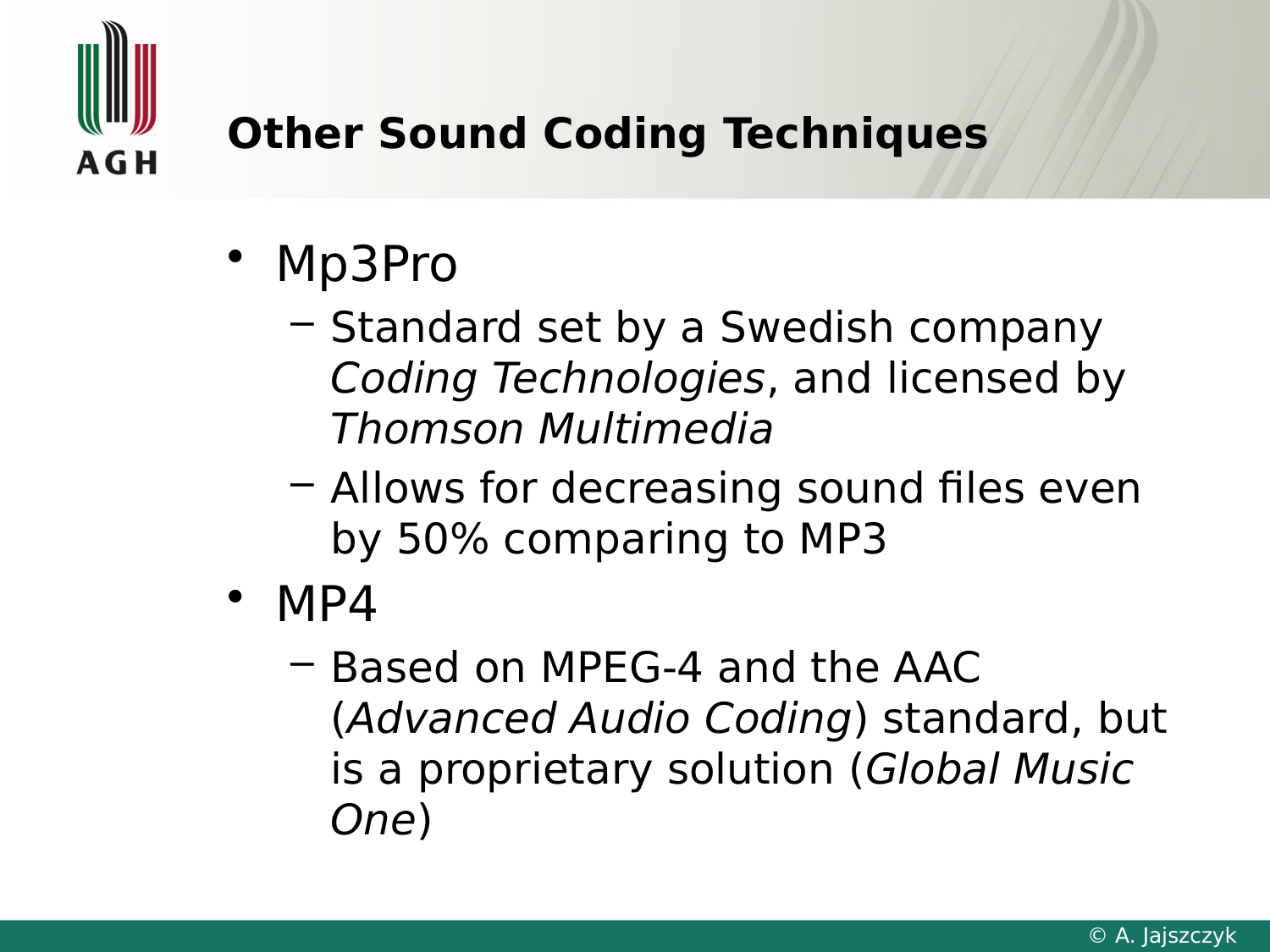

# Other Sound Coding Techniques
Mp3Pro
Standard set by a Swedish company Coding Technologies, and licensed by Thomson Multimedia
Allows for decreasing sound files even by 50% comparing to MP3
MP4
Based on MPEG-4 and the AAC (Advanced Audio Coding) standard, but is a proprietary solution (Global Music One)